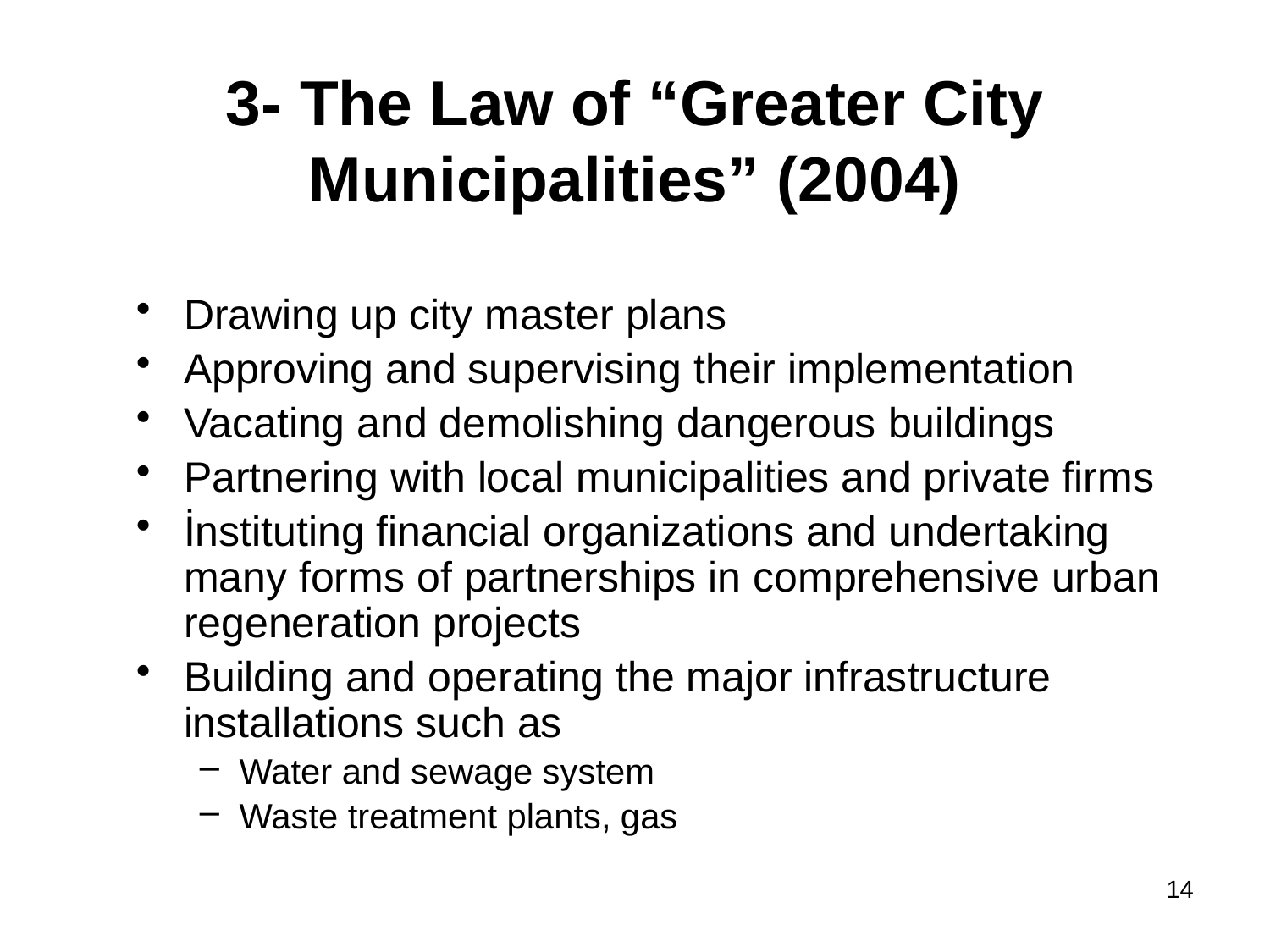

# 3- The Law of “Greater City Municipalities” (2004)

Drawing up city master plans
Approving and supervising their implementation
Vacating and demolishing dangerous buildings
Partnering with local municipalities and private firms
İnstituting financial organizations and undertaking many forms of partnerships in comprehensive urban regeneration projects
Building and operating the major infrastructure installations such as
Water and sewage system
Waste treatment plants, gas
14